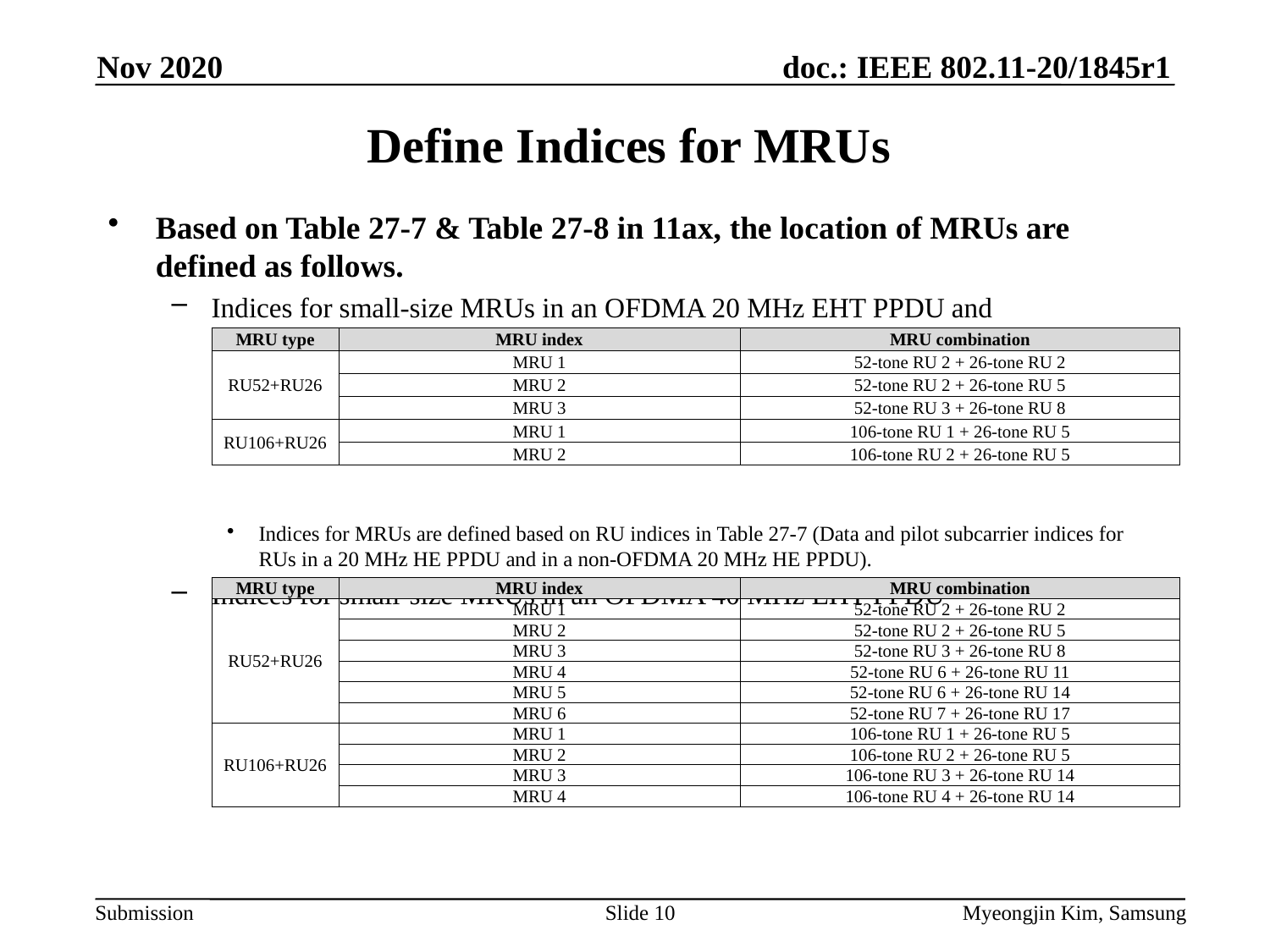

Nov 2020
# Define Indices for MRUs
Based on Table 27-7 & Table 27-8 in 11ax, the location of MRUs are defined as follows.
Indices for small-size MRUs in an OFDMA 20 MHz EHT PPDU and

Indices for MRUs are defined based on RU indices in Table 27-7 (Data and pilot subcarrier indices for RUs in a 20 MHz HE PPDU and in a non-OFDMA 20 MHz HE PPDU).
Indices for small-size MRUs in an OFDMA 40 MHz EHT PPDU

Indices for MRUs are defined based on RU indices in Table 27-8 (Data and pilot subcarrier indices for RUs in a 40 MHz HE PPDU and in a non-OFDMA 40 MHz HE PPDU).

| MRU type | MRU index | MRU combination |
| --- | --- | --- |
| RU52+RU26 | MRU 1 | 52-tone RU 2 + 26-tone RU 2 |
|  | MRU 2 | 52-tone RU 2 + 26-tone RU 5 |
|  | MRU 3 | 52-tone RU 3 + 26-tone RU 8 |
| RU106+RU26 | MRU 1 | 106-tone RU 1 + 26-tone RU 5 |
|  | MRU 2 | 106-tone RU 2 + 26-tone RU 5 |
| MRU type | MRU index | MRU combination |
| --- | --- | --- |
| RU52+RU26 | MRU 1 | 52-tone RU 2 + 26-tone RU 2 |
|  | MRU 2 | 52-tone RU 2 + 26-tone RU 5 |
|  | MRU 3 | 52-tone RU 3 + 26-tone RU 8 |
|  | MRU 4 | 52-tone RU 6 + 26-tone RU 11 |
|  | MRU 5 | 52-tone RU 6 + 26-tone RU 14 |
|  | MRU 6 | 52-tone RU 7 + 26-tone RU 17 |
| RU106+RU26 | MRU 1 | 106-tone RU 1 + 26-tone RU 5 |
|  | MRU 2 | 106-tone RU 2 + 26-tone RU 5 |
|  | MRU 3 | 106-tone RU 3 + 26-tone RU 14 |
|  | MRU 4 | 106-tone RU 4 + 26-tone RU 14 |
Slide 10
Myeongjin Kim, Samsung